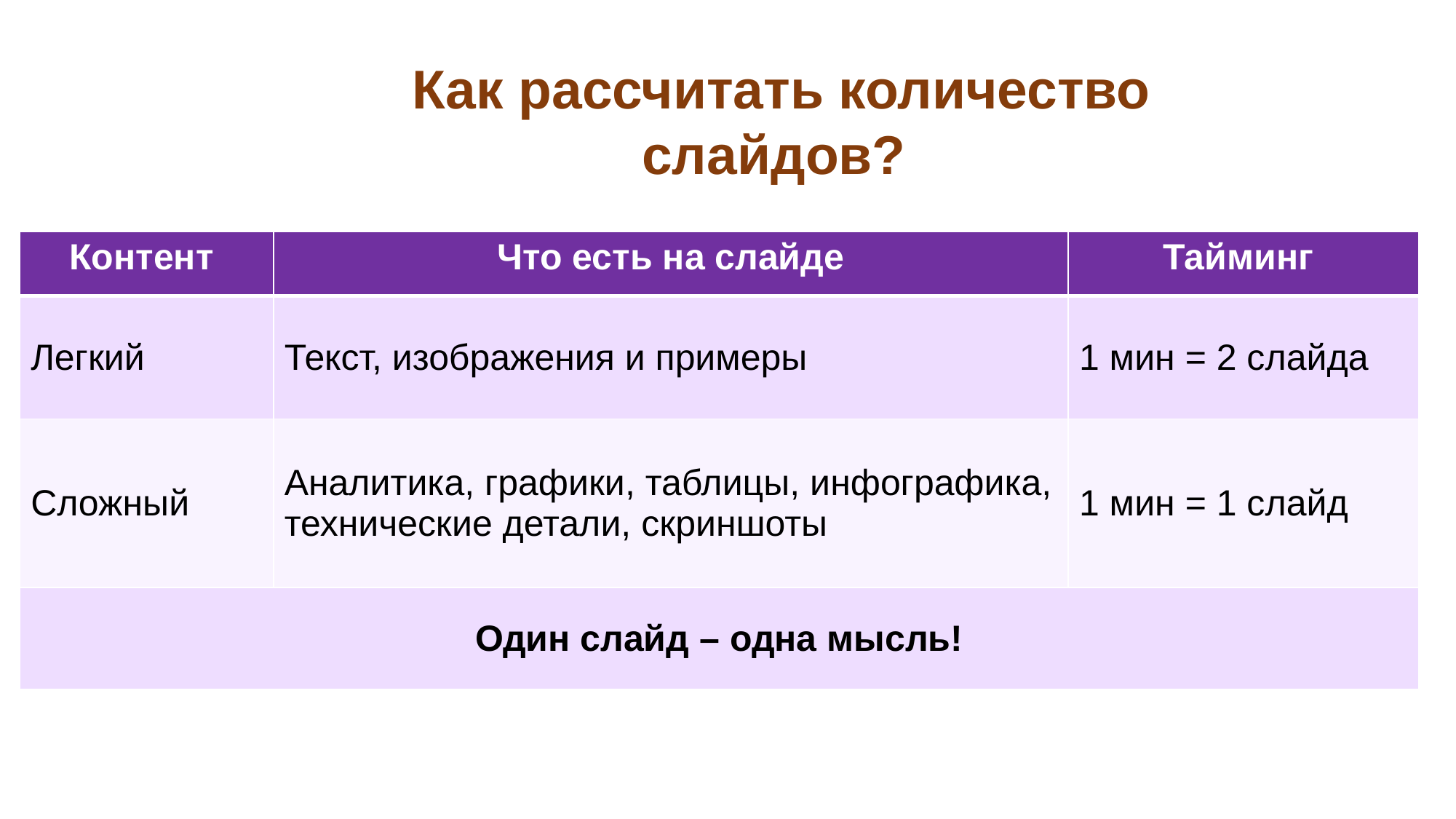

Как рассчитать количество слайдов?
| Контент | Что есть на слайде | Тайминг |
| --- | --- | --- |
| Легкий | Текст, изображения и примеры | 1 мин = 2 слайда |
| Сложный | Аналитика, графики, таблицы, инфографика, технические детали, скриншоты | 1 мин = 1 слайд |
| Один слайд – одна мысль! |  |  |